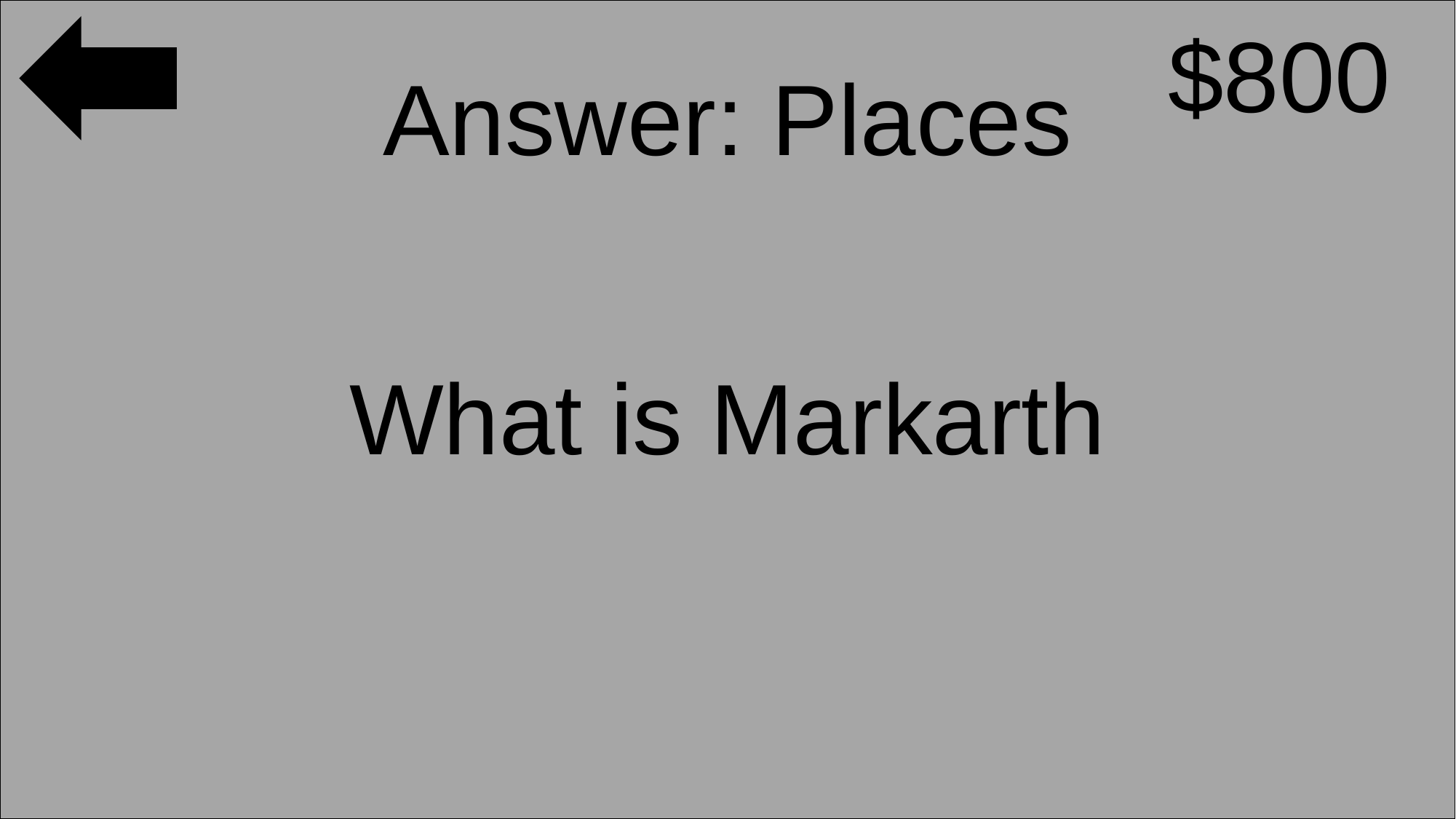

$800

#
Answer: Places

What is Markarth